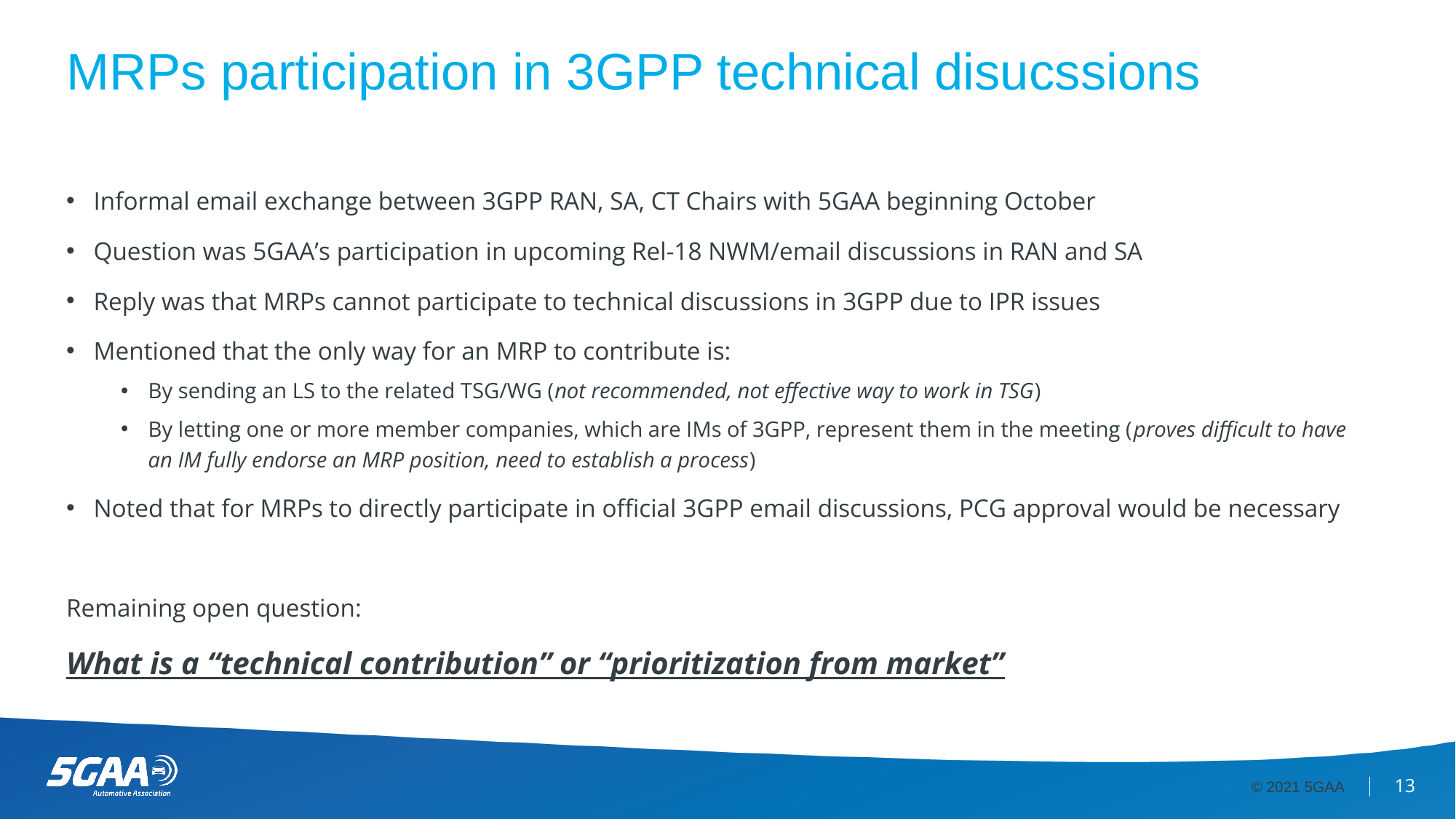

# MRPs participation in 3GPP technical disucssions
Informal email exchange between 3GPP RAN, SA, CT Chairs with 5GAA beginning October
Question was 5GAA’s participation in upcoming Rel-18 NWM/email discussions in RAN and SA
Reply was that MRPs cannot participate to technical discussions in 3GPP due to IPR issues
Mentioned that the only way for an MRP to contribute is:
By sending an LS to the related TSG/WG (not recommended, not effective way to work in TSG)
By letting one or more member companies, which are IMs of 3GPP, represent them in the meeting (proves difficult to have an IM fully endorse an MRP position, need to establish a process)
Noted that for MRPs to directly participate in official 3GPP email discussions, PCG approval would be necessary

Remaining open question:
What is a “technical contribution” or “prioritization from market”